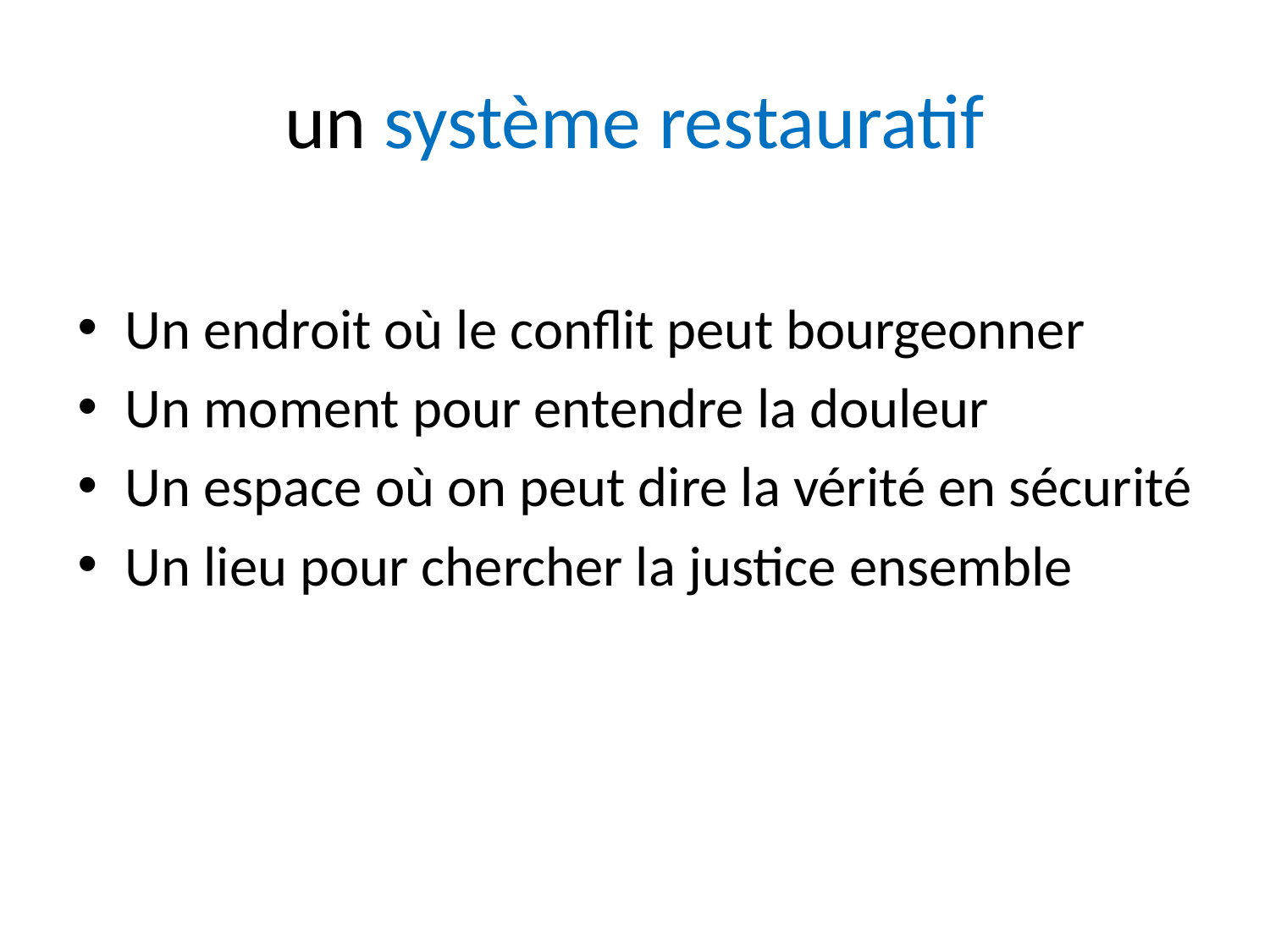

# un système restauratif
Un endroit où le conflit peut bourgeonner
Un moment pour entendre la douleur
Un espace où on peut dire la vérité en sécurité
Un lieu pour chercher la justice ensemble